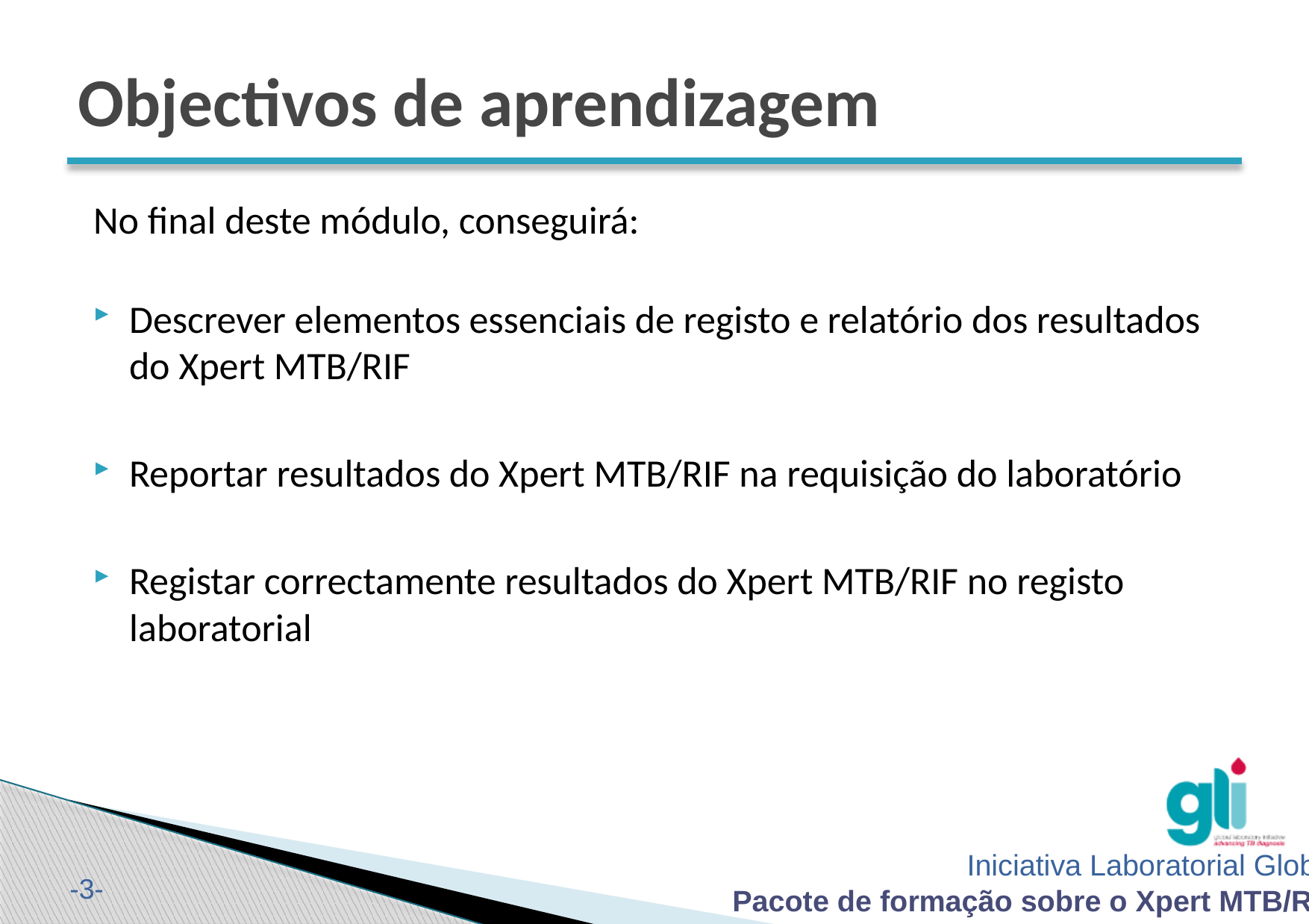

# Objectivos de aprendizagem
No final deste módulo, conseguirá:
Descrever elementos essenciais de registo e relatório dos resultados do Xpert MTB/RIF

Reportar resultados do Xpert MTB/RIF na requisição do laboratório

Registar correctamente resultados do Xpert MTB/RIF no registo laboratorial